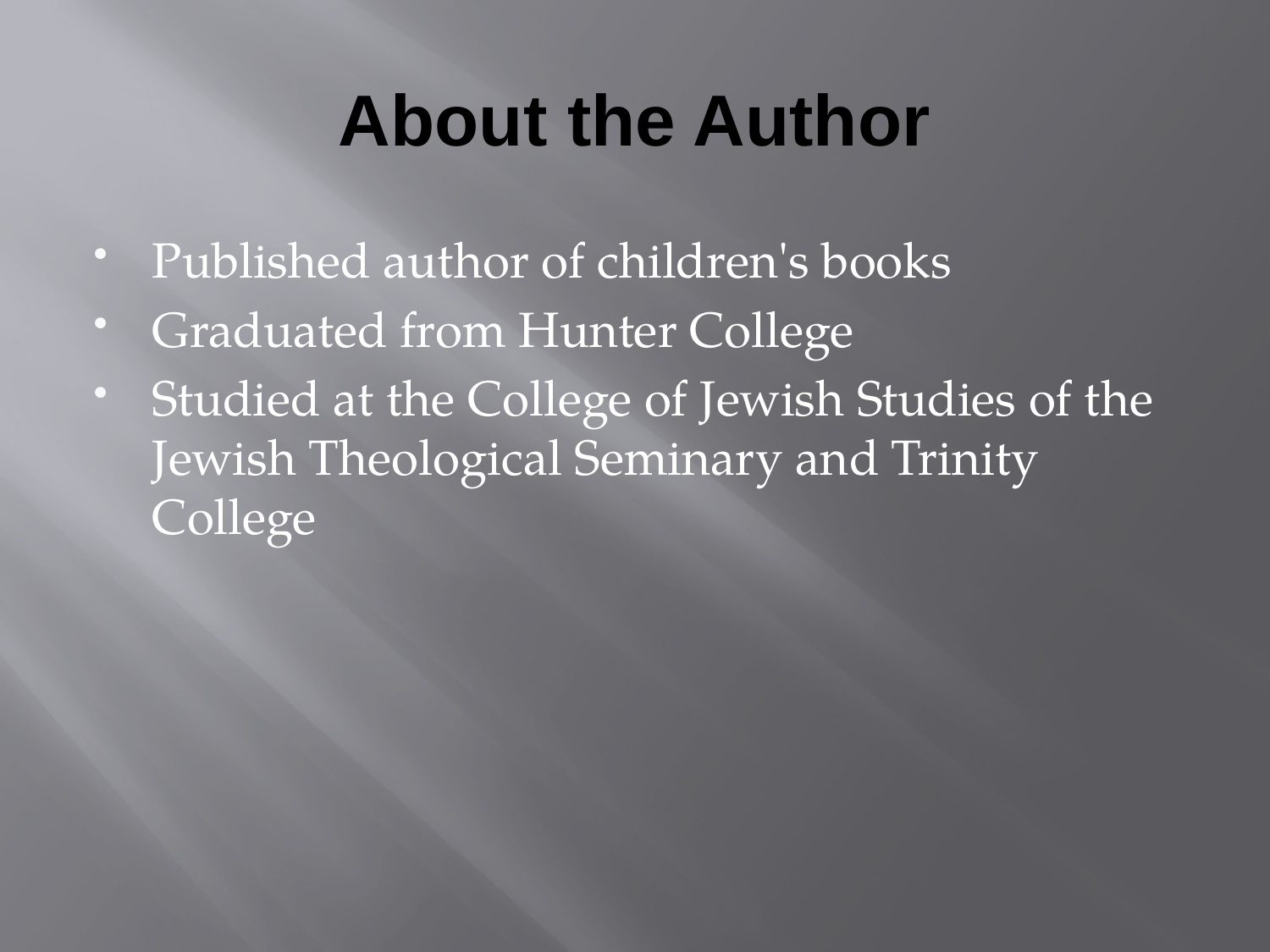

# About the Author
Published author of children's books
Graduated from Hunter College
Studied at the College of Jewish Studies of the Jewish Theological Seminary and Trinity College